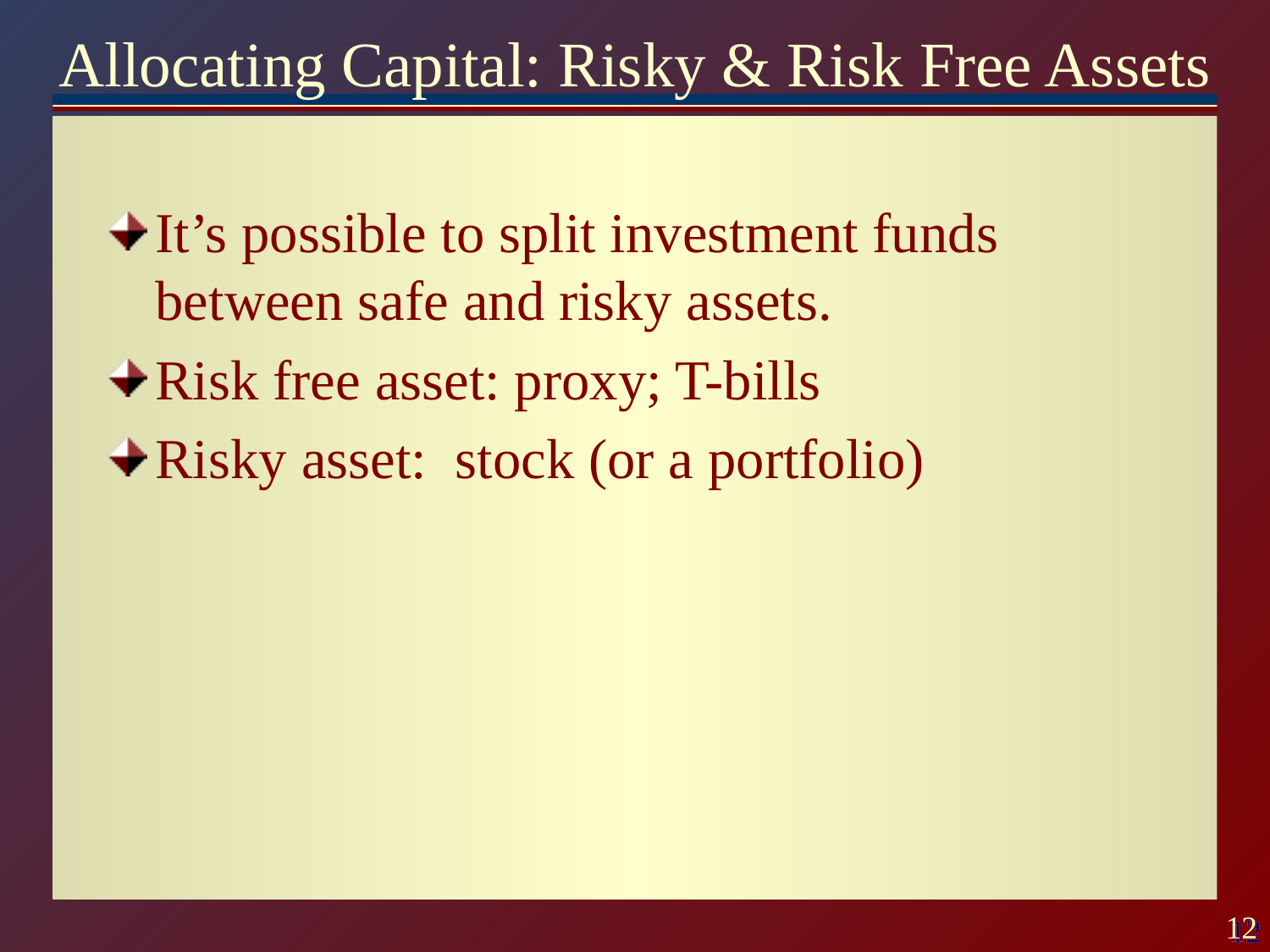

# Allocating Capital: Risky & Risk Free Assets
It’s possible to split investment funds between safe and risky assets.
Risk free asset: proxy; T-bills
Risky asset:  stock (or a portfolio)